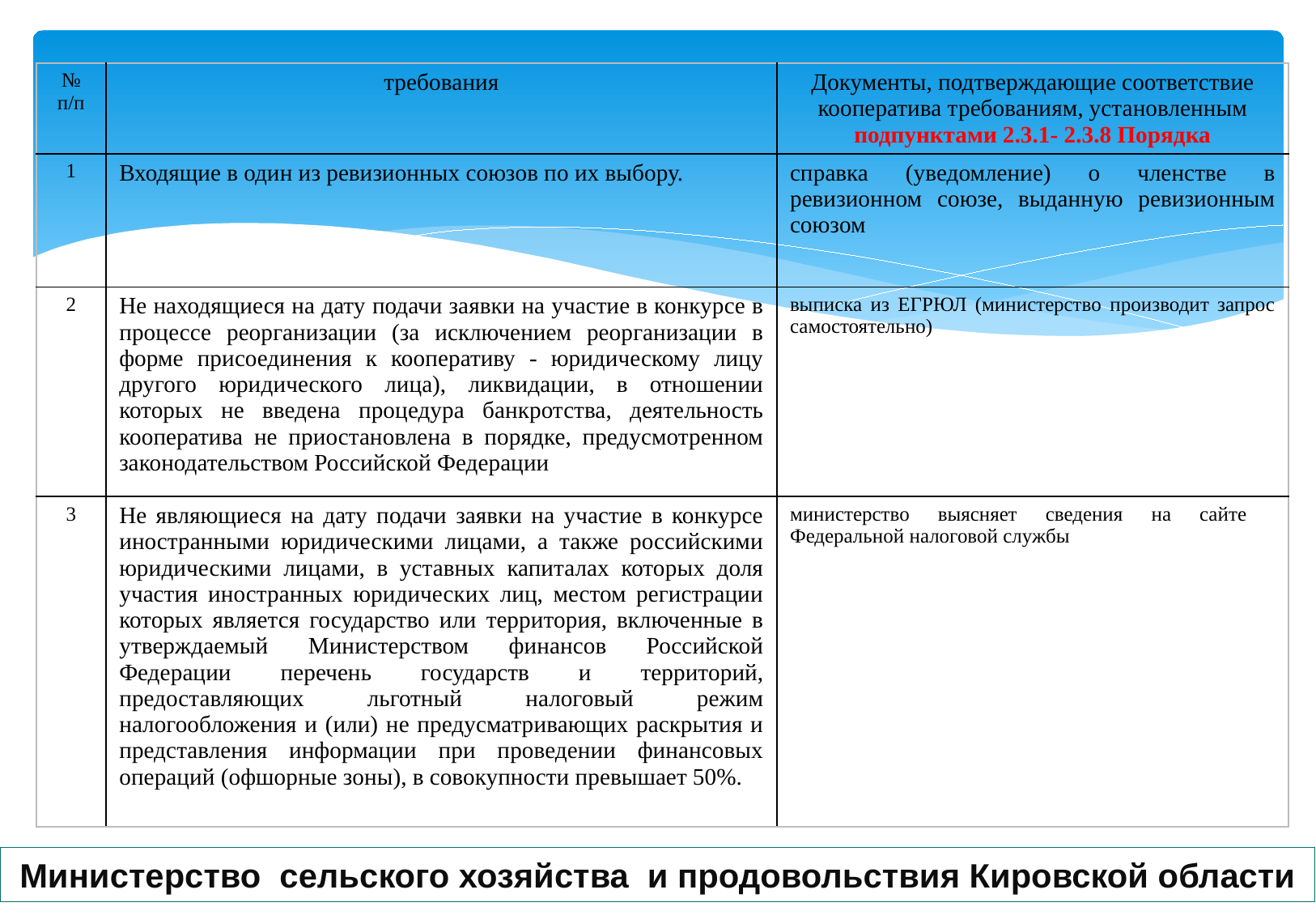

| № п/п | требования | Документы, подтверждающие соответствие кооператива требованиям, установленным подпунктами 2.3.1- 2.3.8 Порядка |
| --- | --- | --- |
| 1 | Входящие в один из ревизионных союзов по их выбору. | справка (уведомление) о членстве в ревизионном союзе, выданную ревизионным союзом |
| 2 | Не находящиеся на дату подачи заявки на участие в конкурсе в процессе реорганизации (за исключением реорганизации в форме присоединения к кооперативу - юридическому лицу другого юридического лица), ликвидации, в отношении которых не введена процедура банкротства, деятельность кооператива не приостановлена в порядке, предусмотренном законодательством Российской Федерации | выписка из ЕГРЮЛ (министерство производит запрос самостоятельно) |
| 3 | Не являющиеся на дату подачи заявки на участие в конкурсе иностранными юридическими лицами, а также российскими юридическими лицами, в уставных капиталах которых доля участия иностранных юридических лиц, местом регистрации которых является государство или территория, включенные в утверждаемый Министерством финансов Российской Федерации перечень государств и территорий, предоставляющих льготный налоговый режим налогообложения и (или) не предусматривающих раскрытия и представления информации при проведении финансовых операций (офшорные зоны), в совокупности превышает 50%. | министерство выясняет сведения на сайте Федеральной налоговой службы |
Министерство  сельского хозяйства  и продовольствия Кировской области